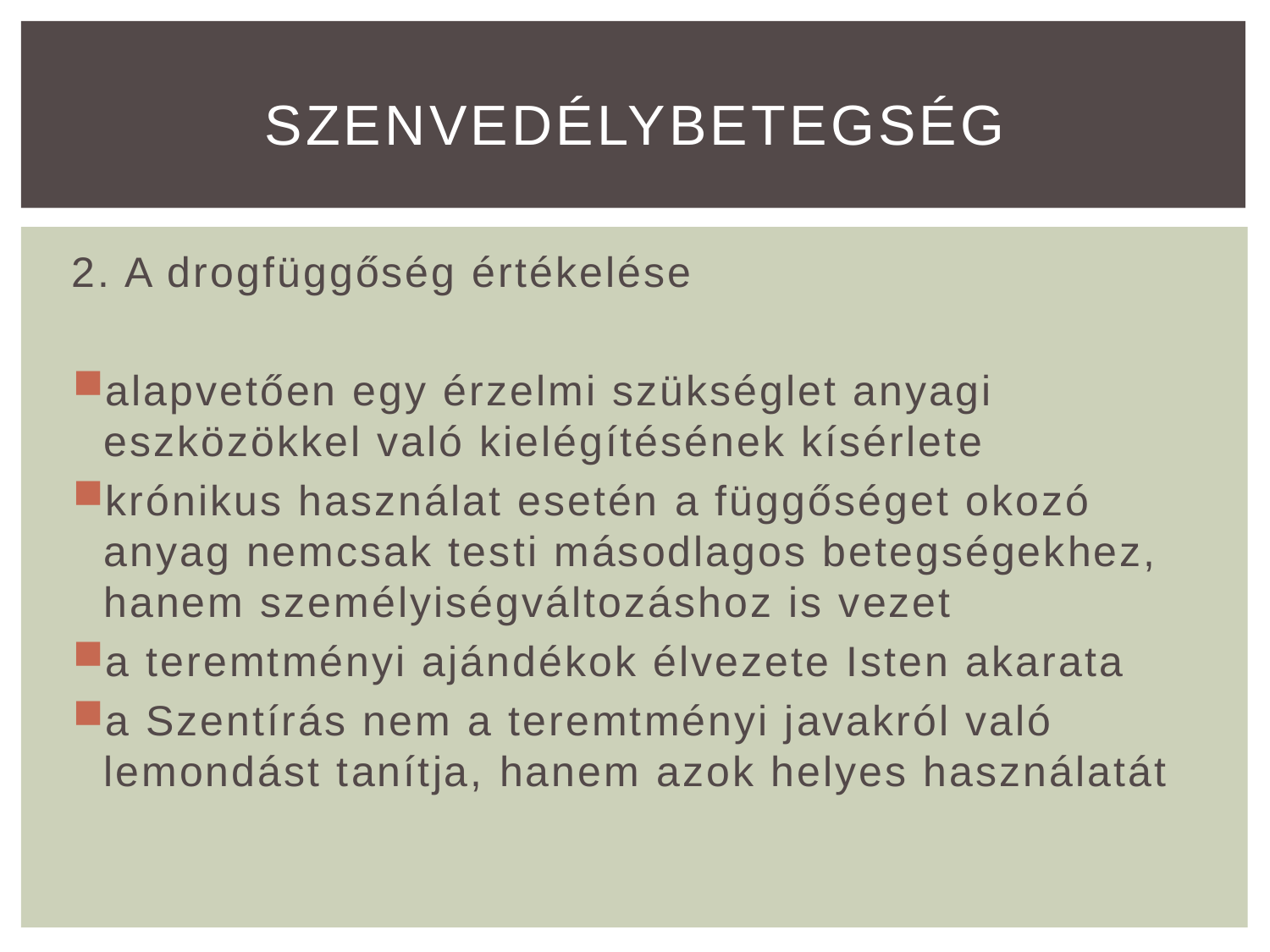

# Szenvedélybetegség
2. A drogfüggőség értékelése

alapvetően egy érzelmi szükséglet anyagi eszközökkel való kielégítésének kísérlete
krónikus használat esetén a függőséget okozó anyag nemcsak testi másodlagos betegségekhez, hanem személyiségváltozáshoz is vezet
a teremtményi ajándékok élvezete Isten akarata
a Szentírás nem a teremtményi javakról való lemondást tanítja, hanem azok helyes használatát